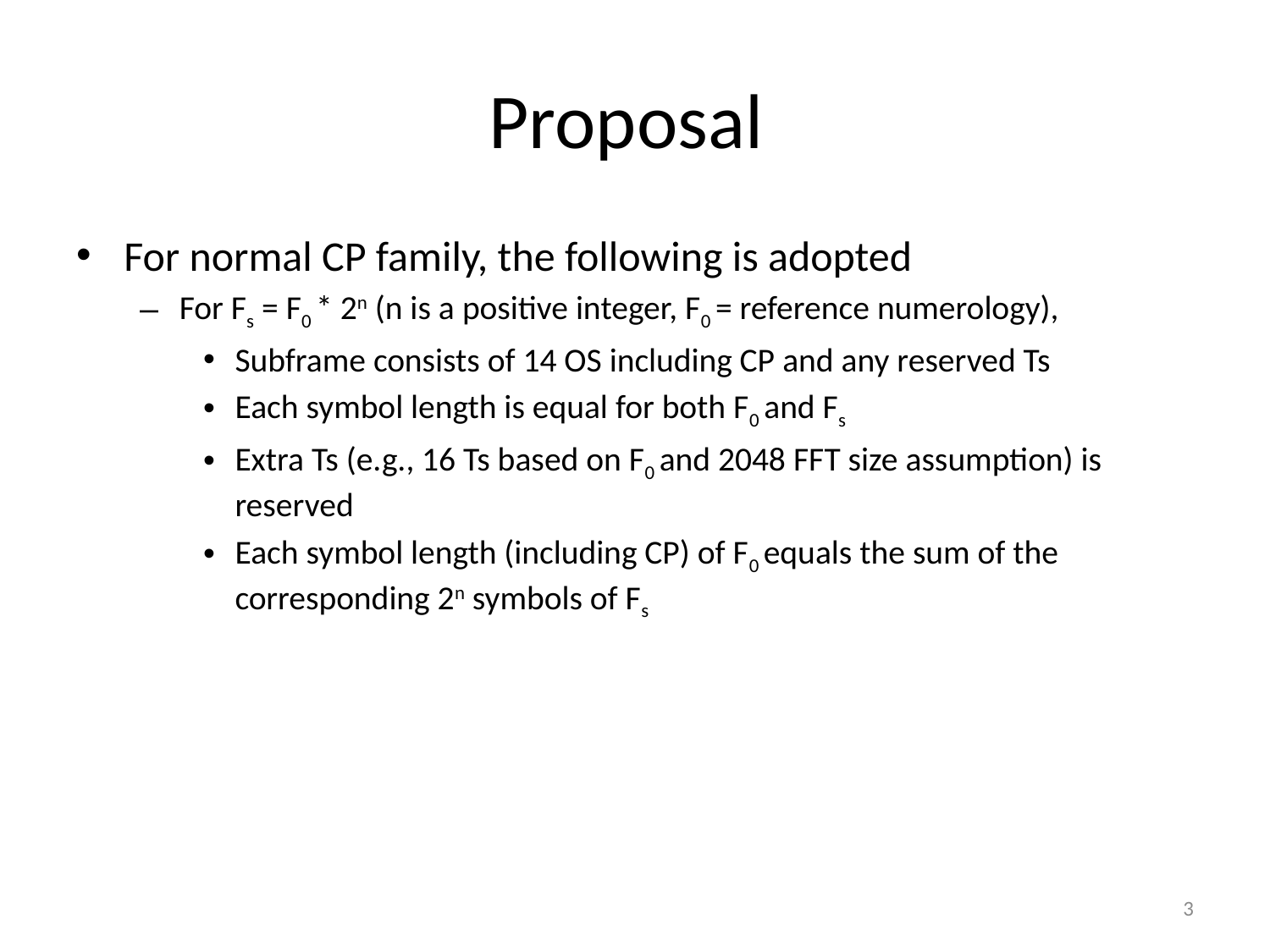

# Proposal
For normal CP family, the following is adopted
For Fs = F0 * 2n (n is a positive integer, F0 = reference numerology),
Subframe consists of 14 OS including CP and any reserved Ts
Each symbol length is equal for both F0 and Fs
Extra Ts (e.g., 16 Ts based on F0 and 2048 FFT size assumption) is reserved
Each symbol length (including CP) of F0 equals the sum of the corresponding 2n symbols of Fs

3